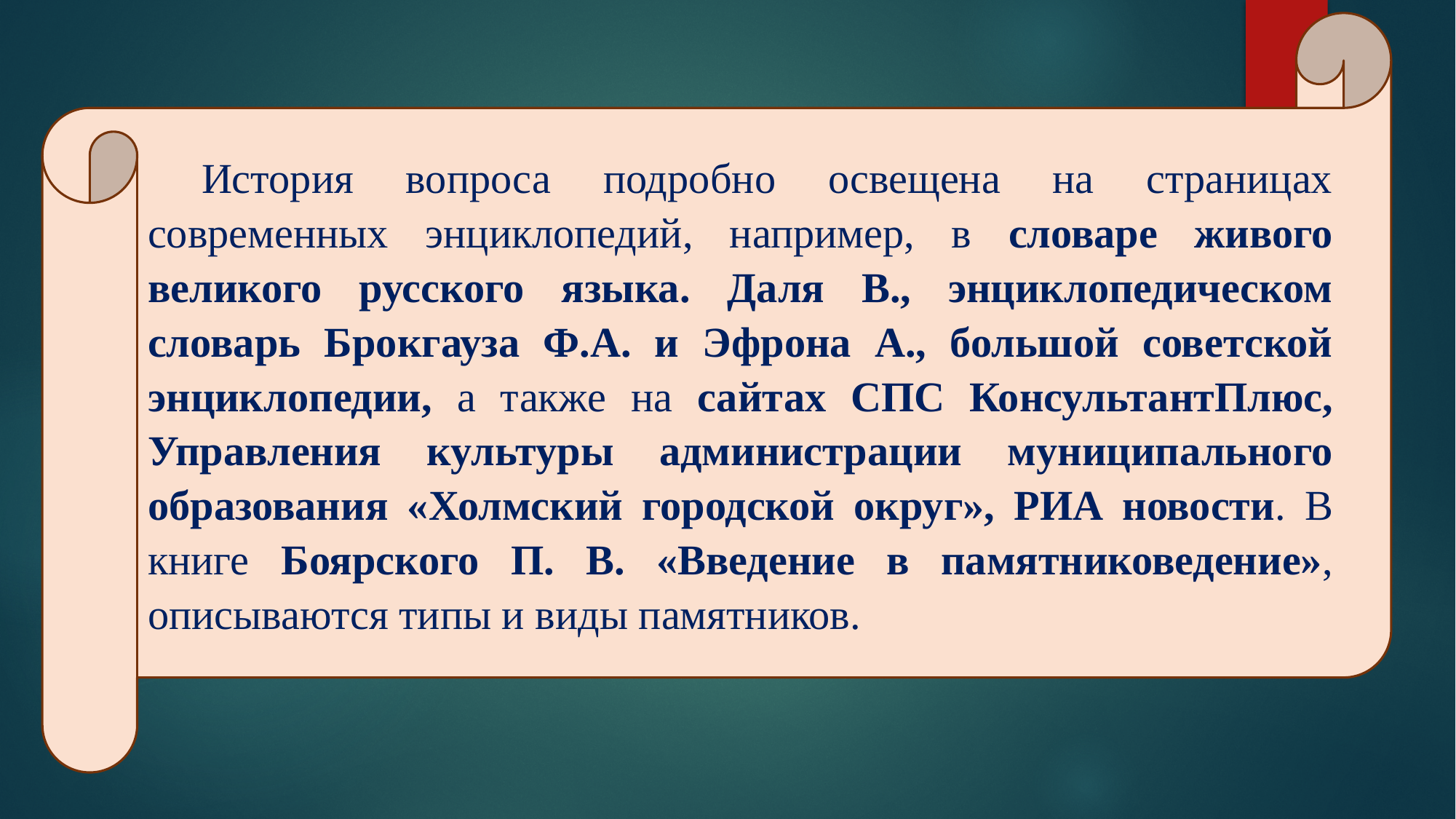

История вопроса подробно освещена на страницах современных энциклопедий, например, в словаре живого великого русского языка. Даля В., энциклопедическом словарь Брокгауза Ф.А. и Эфрона А., большой советской энциклопедии, а также на сайтах СПС КонсультантПлюс, Управления культуры администрации муниципального образования «Холмский городской округ», РИА новости. В книге Боярского П. В. «Введение в памятниковедение», описываются типы и виды памятников.
#